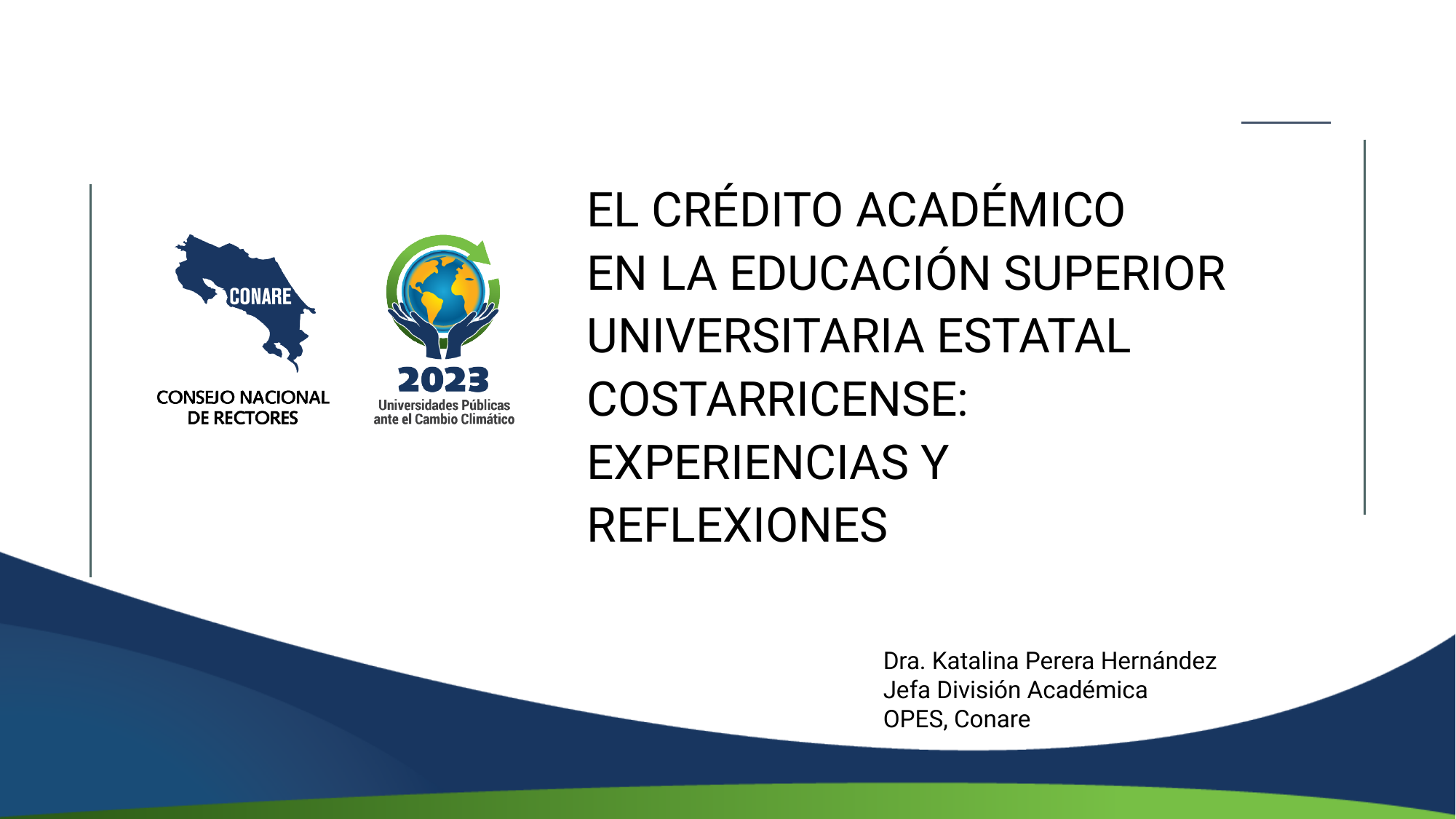

EL CRÉDITO ACADÉMICO
EN LA EDUCACIÓN SUPERIOR UNIVERSITARIA ESTATAL COSTARRICENSE:
EXPERIENCIAS Y
REFLEXIONES
Dra. Katalina Perera Hernández
Jefa División Académica
OPES, Conare